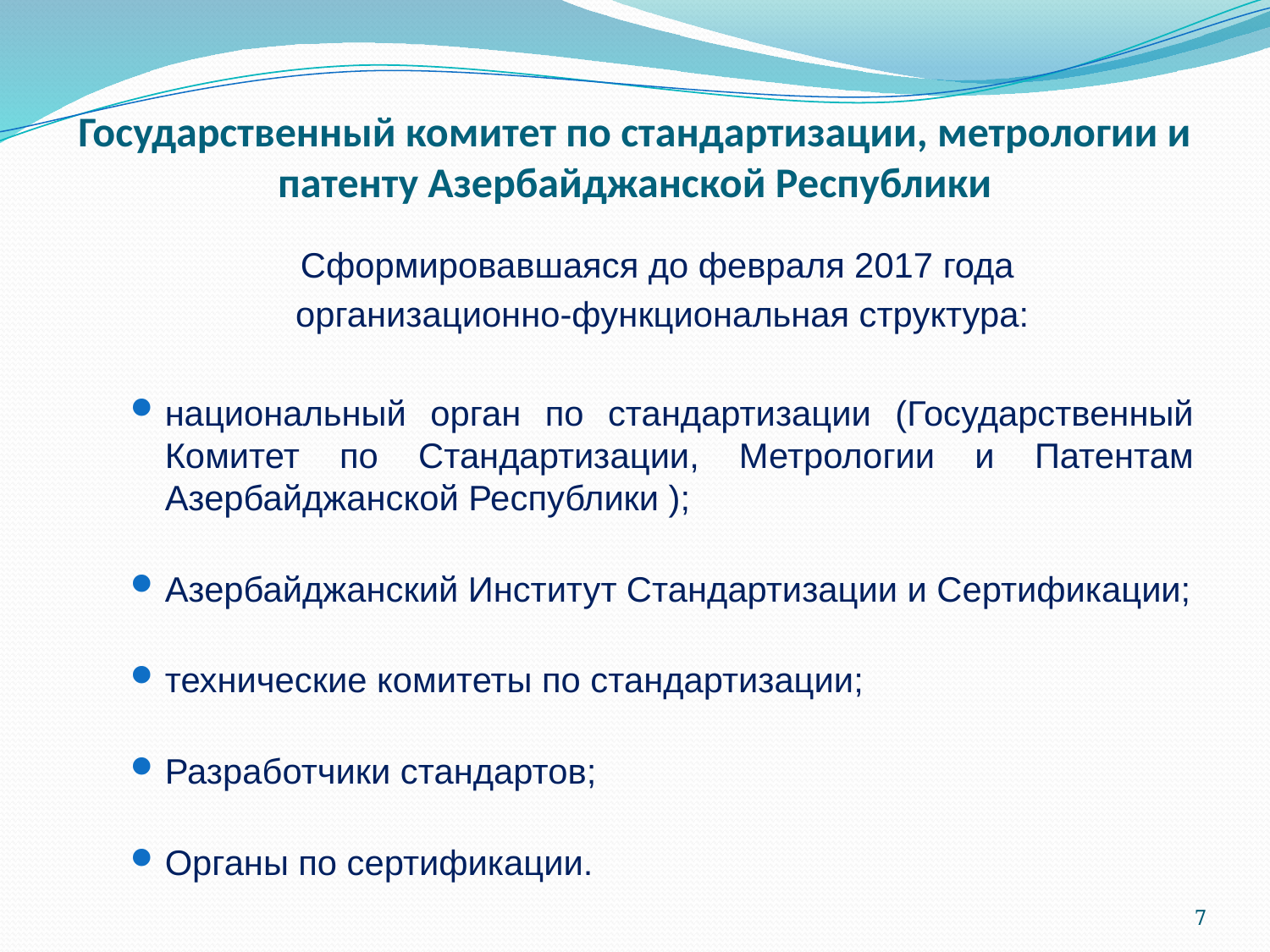

# Государственный комитет по стандартизации, метрологии и патенту Азербайджанской Республики
Сформировавшаяся до февраля 2017 года
организационно-функциональная структура:

национальный орган по стандартизации (Государственный Комитет по Стандартизации, Метрологии и Патентам Азербайджанской Республики );

Азербайджанский Институт Стандартизации и Сертификации;

технические комитеты по стандартизации;

Разработчики стандартов;

Органы по сертификации.

7